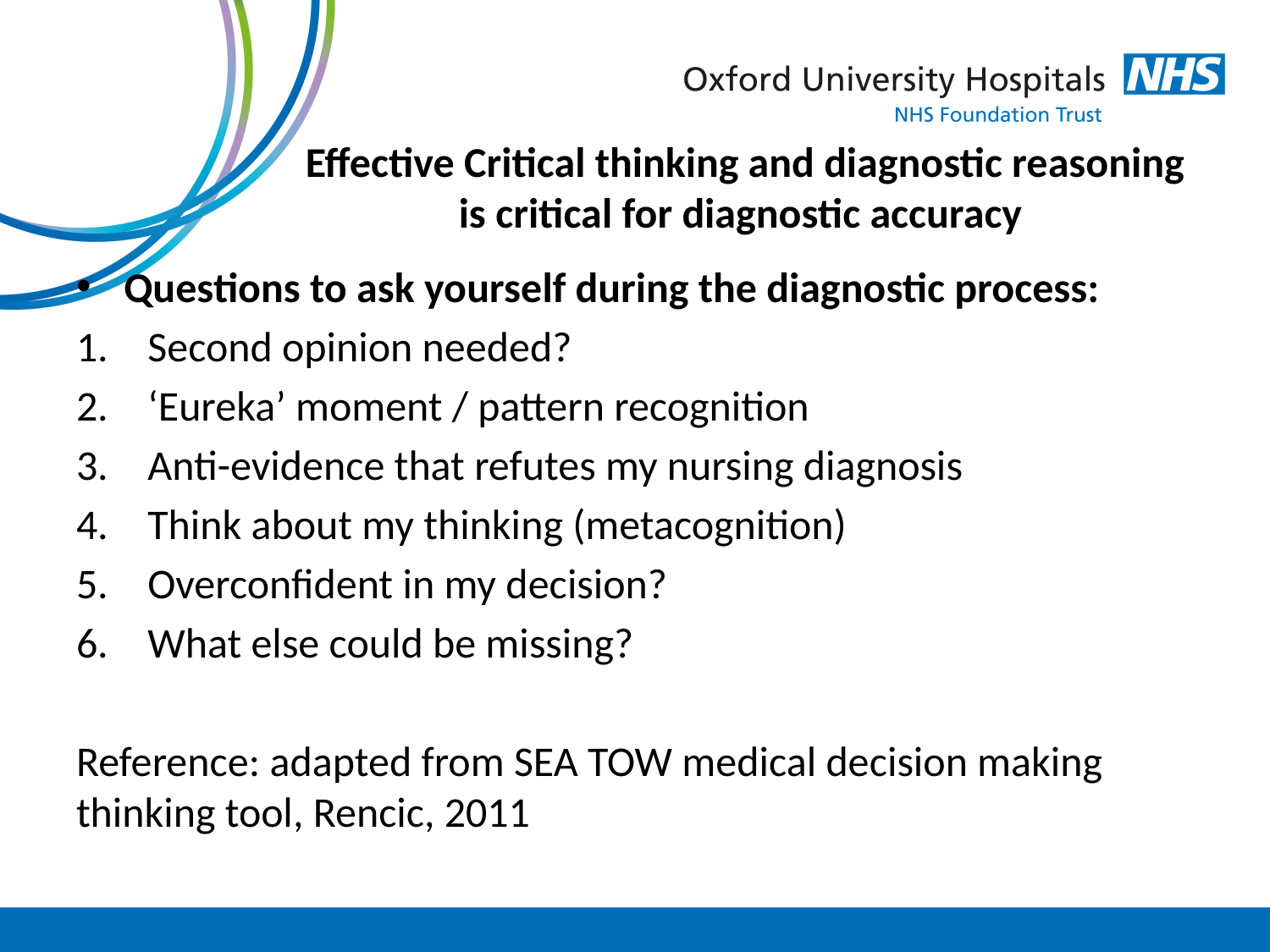

# Effective Critical thinking and diagnostic reasoning is critical for diagnostic accuracy
Questions to ask yourself during the diagnostic process:
Second opinion needed?
‘Eureka’ moment / pattern recognition
Anti-evidence that refutes my nursing diagnosis
Think about my thinking (metacognition)
Overconfident in my decision?
What else could be missing?

Reference: adapted from SEA TOW medical decision making thinking tool, Rencic, 2011